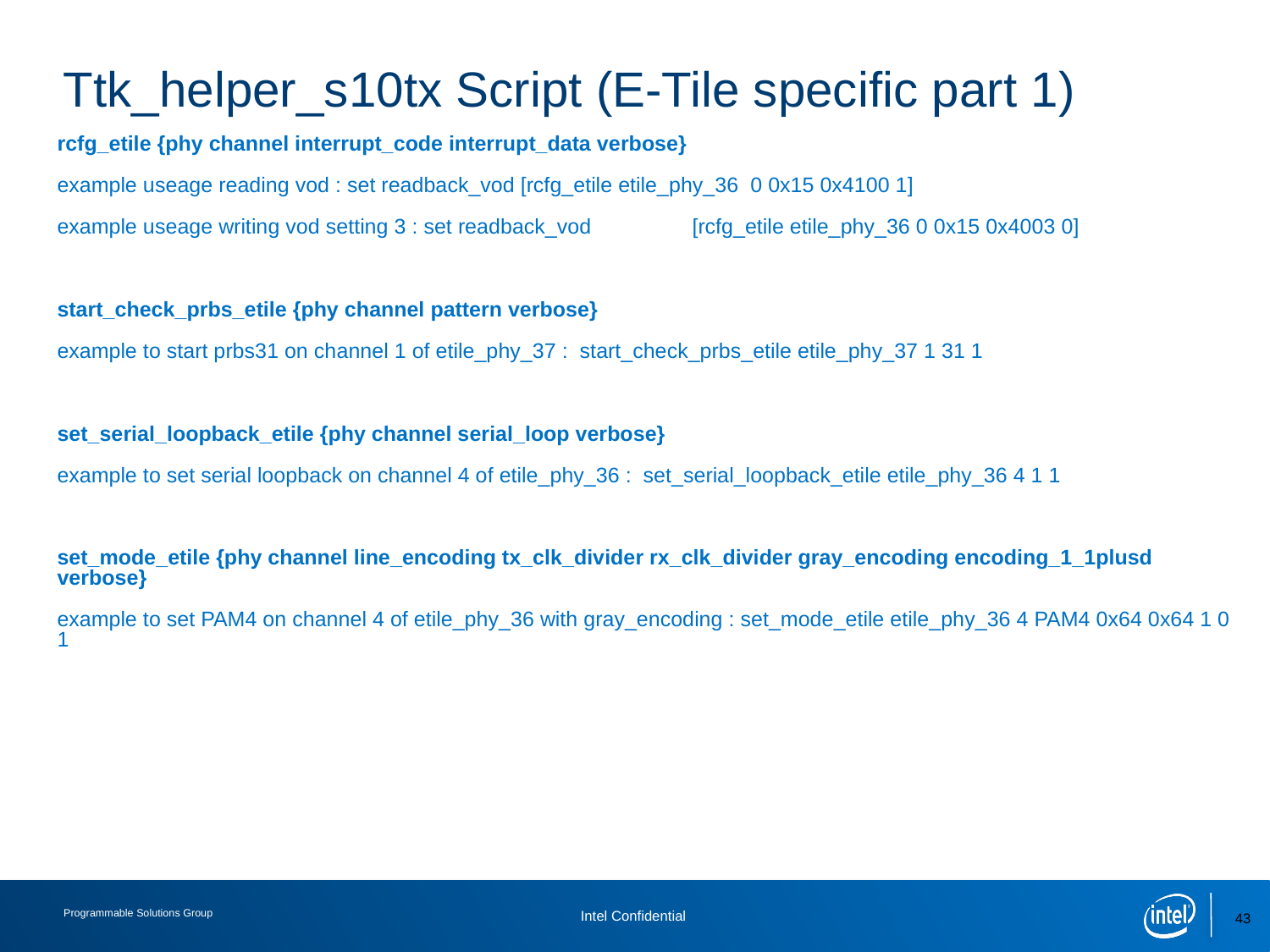

# Ttk_helper_s10tx Script (E-Tile specific part 1)
rcfg_etile {phy channel interrupt_code interrupt_data verbose}
example useage reading vod : set readback_vod [rcfg_etile etile_phy_36  0 0x15 0x4100 1]
example useage writing vod setting 3 : set readback_vod	[rcfg_etile etile_phy_36 0 0x15 0x4003 0]

start_check_prbs_etile {phy channel pattern verbose}
example to start prbs31 on channel 1 of etile_phy_37 :  start_check_prbs_etile etile_phy_37 1 31 1

set_serial_loopback_etile {phy channel serial_loop verbose}
example to set serial loopback on channel 4 of etile_phy_36 :  set_serial_loopback_etile etile_phy_36 4 1 1

set_mode_etile {phy channel line_encoding tx_clk_divider rx_clk_divider gray_encoding encoding_1_1plusd verbose}
example to set PAM4 on channel 4 of etile_phy_36 with gray_encoding : set_mode_etile etile_phy_36 4 PAM4 0x64 0x64 1 0 1
43